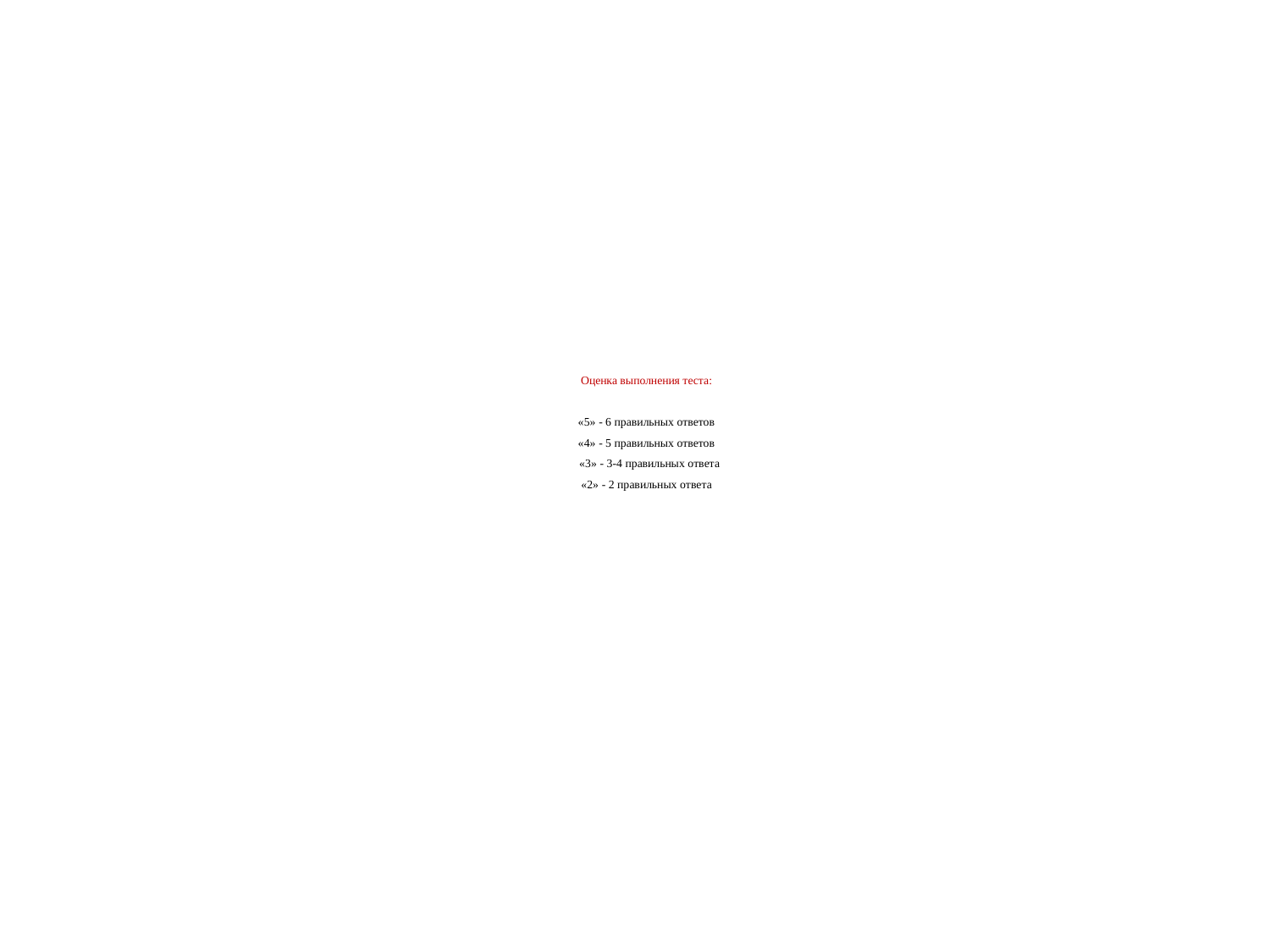

# Оценка выполнения теста: «5» - 6 правильных ответов «4» - 5 правильных ответов «3» - 3-4 правильных ответа «2» - 2 правильных ответа